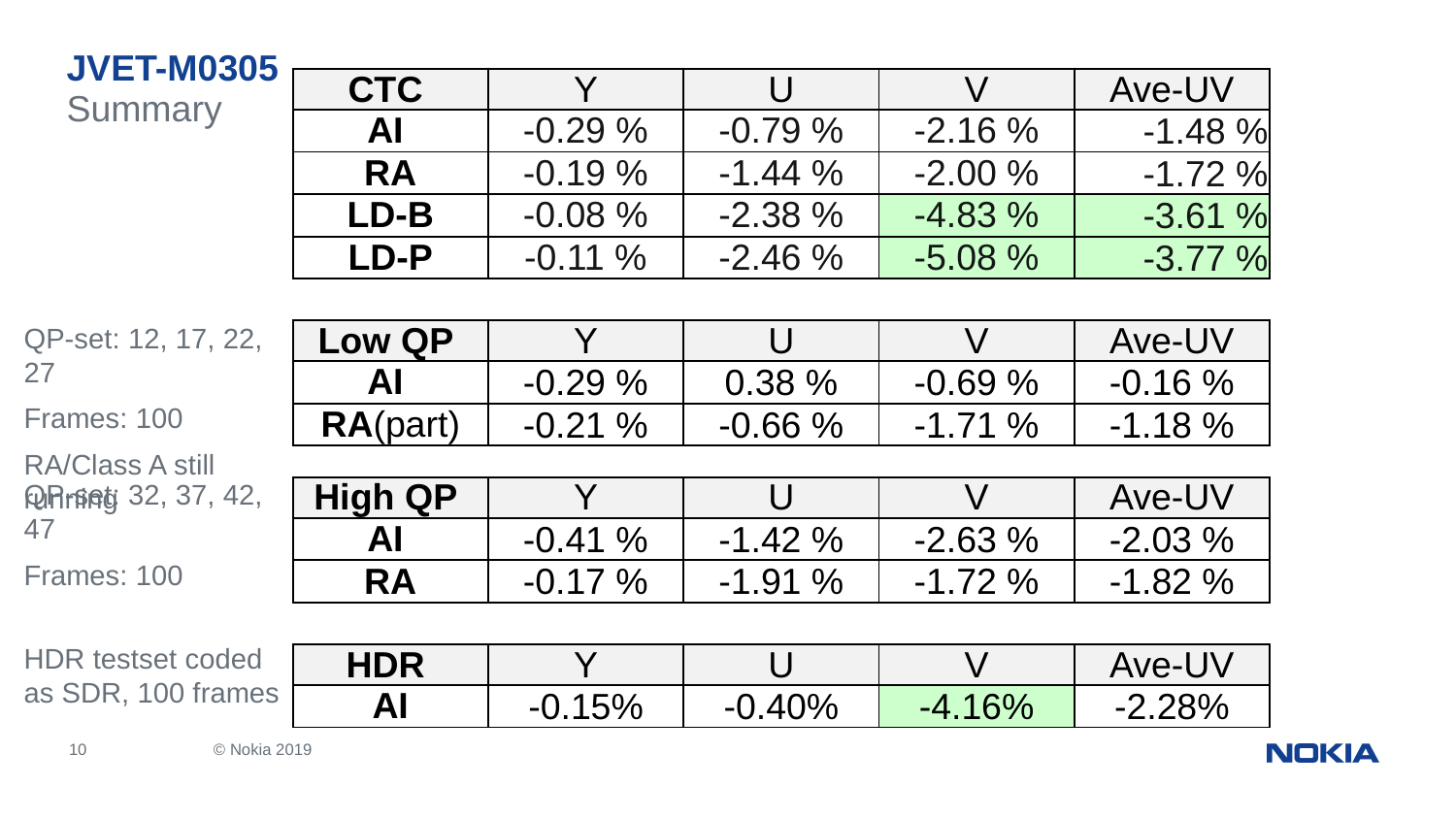

# JVET-M0305
| CTC | Y | U | V | Ave-UV |
| --- | --- | --- | --- | --- |
| AI | -0.29 % | -0.79 % | -2.16 % | -1.48 % |
| RA | -0.19 % | -1.44 % | -2.00 % | -1.72 % |
| LD-B | -0.08 % | -2.38 % | -4.83 % | -3.61 % |
| LD-P | -0.11 % | -2.46 % | -5.08 % | -3.77 % |
Summary
| Low QP | Y | U | V | Ave-UV |
| --- | --- | --- | --- | --- |
| AI | -0.29 % | 0.38 % | -0.69 % | -0.16 % |
| RA(part) | -0.21 % | -0.66 % | -1.71 % | -1.18 % |
QP-set: 12, 17, 22, 27
Frames: 100
RA/Class A still running
QP-set: 32, 37, 42, 47
Frames: 100
| High QP | Y | U | V | Ave-UV |
| --- | --- | --- | --- | --- |
| AI | -0.41 % | -1.42 % | -2.63 % | -2.03 % |
| RA | -0.17 % | -1.91 % | -1.72 % | -1.82 % |
HDR testset coded as SDR, 100 frames
| HDR | Y | U | V | Ave-UV |
| --- | --- | --- | --- | --- |
| AI | -0.15% | -0.40% | -4.16% | -2.28% |